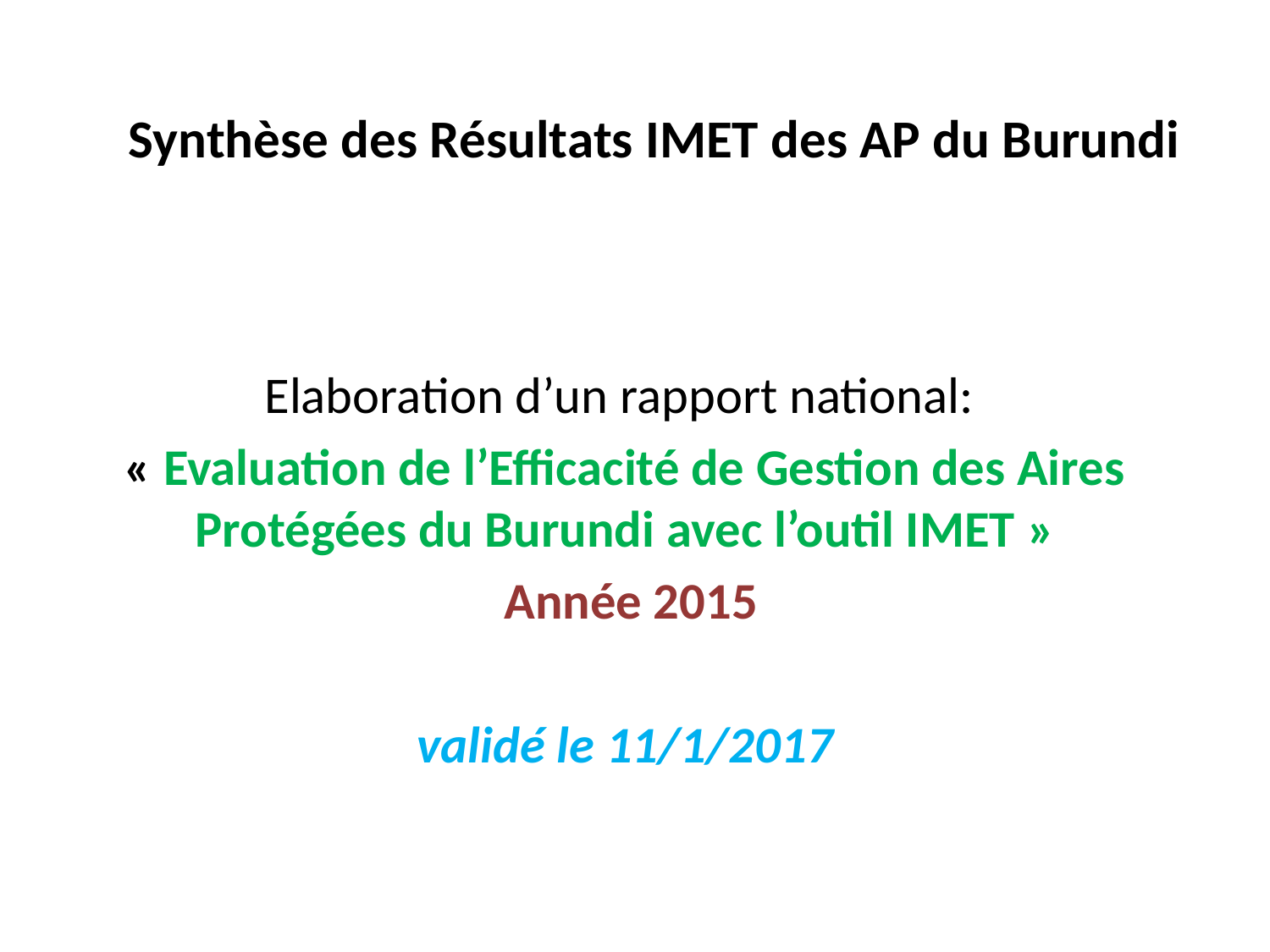

# Synthèse des Résultats IMET des AP du Burundi
Elaboration d’un rapport national:
« Evaluation de l’Efficacité de Gestion des Aires Protégées du Burundi avec l’outil IMET »
 Année 2015

validé le 11/1/2017